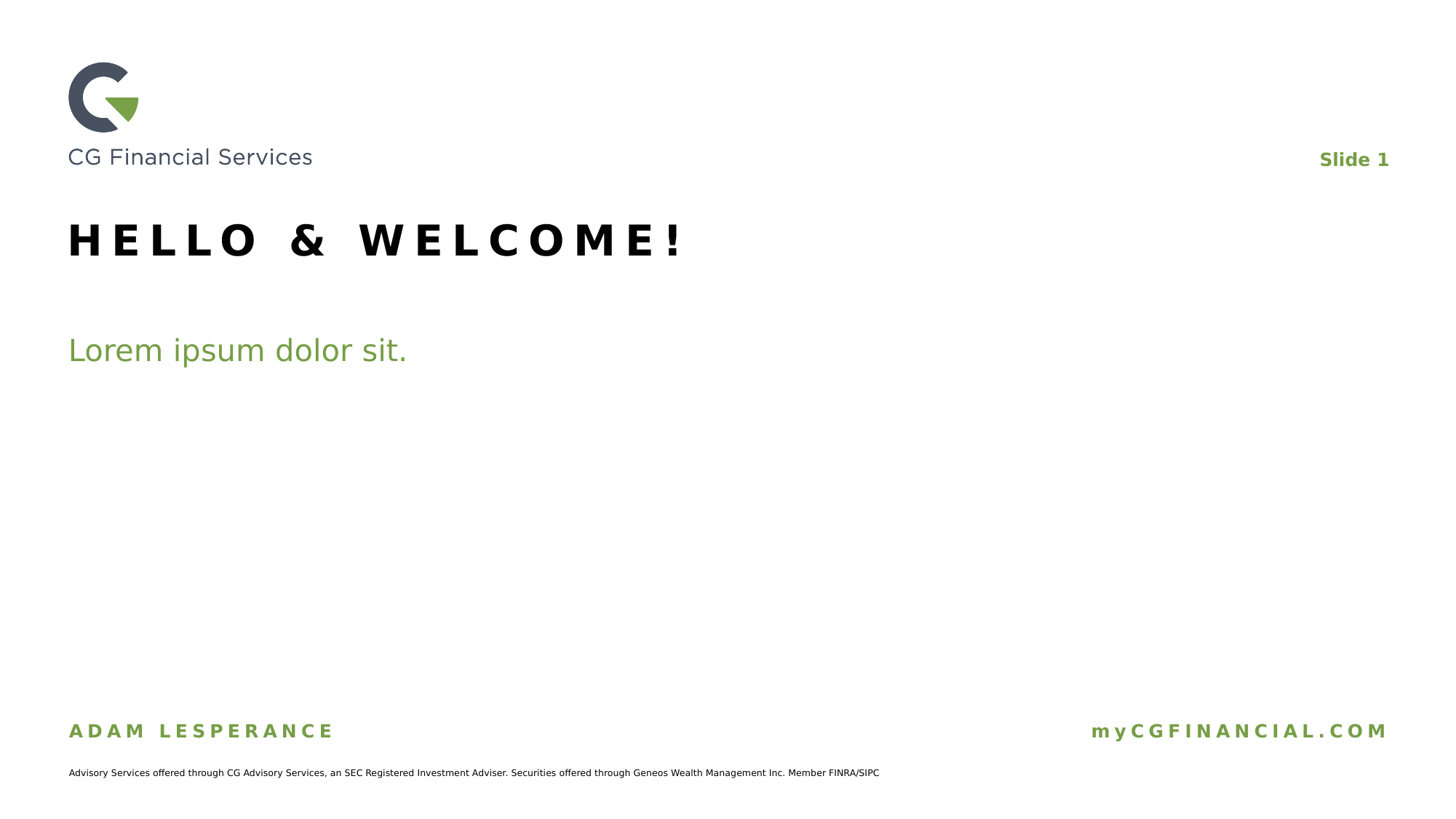

# HELLO & WELCOME!
Lorem ipsum dolor sit.